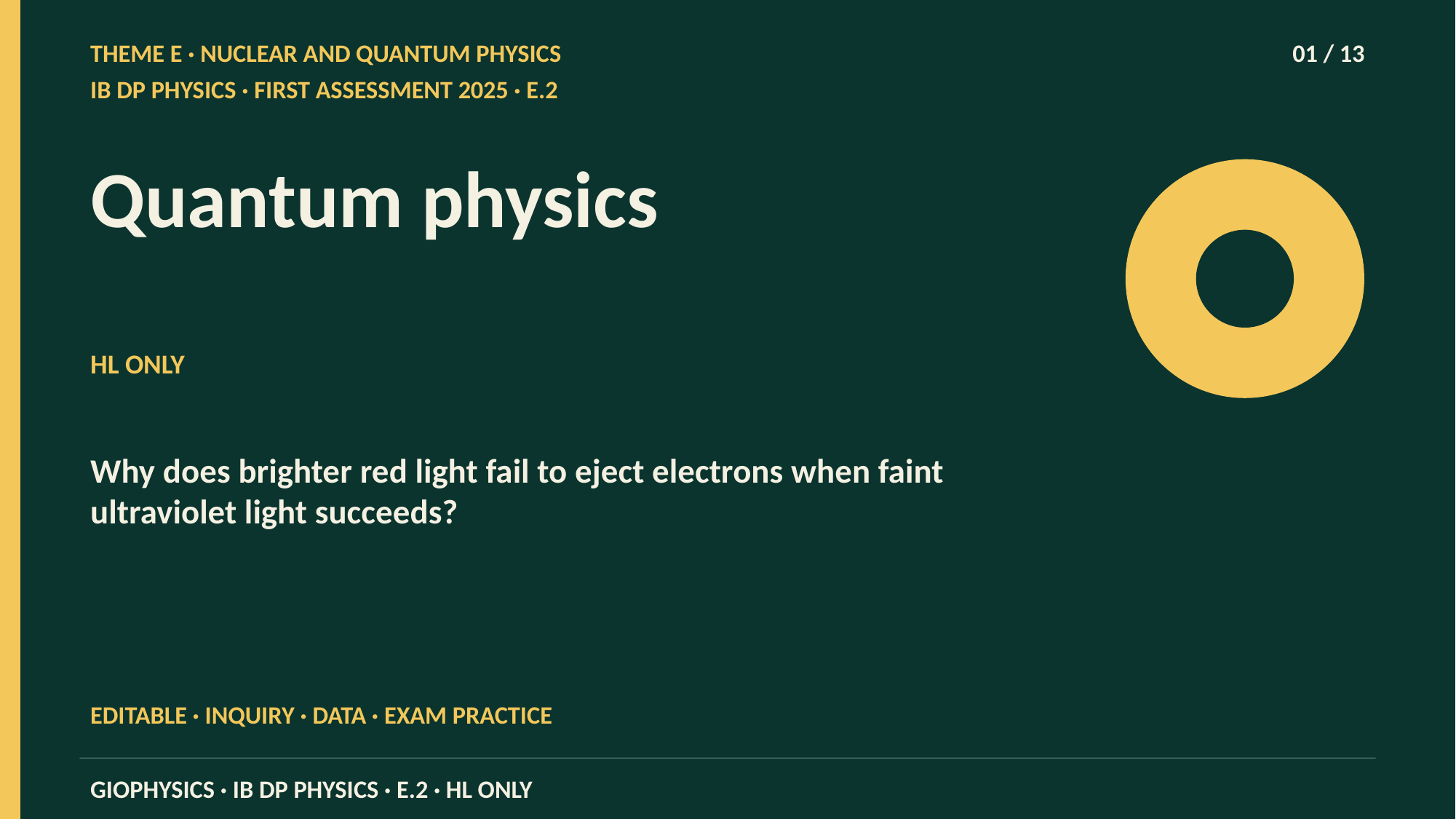

THEME E · NUCLEAR AND QUANTUM PHYSICS
01 / 13
IB DP PHYSICS · FIRST ASSESSMENT 2025 · E.2
Quantum physics

HL ONLY
Why does brighter red light fail to eject electrons when faint ultraviolet light succeeds?
EDITABLE · INQUIRY · DATA · EXAM PRACTICE

GIOPHYSICS · IB DP PHYSICS · E.2 · HL ONLY